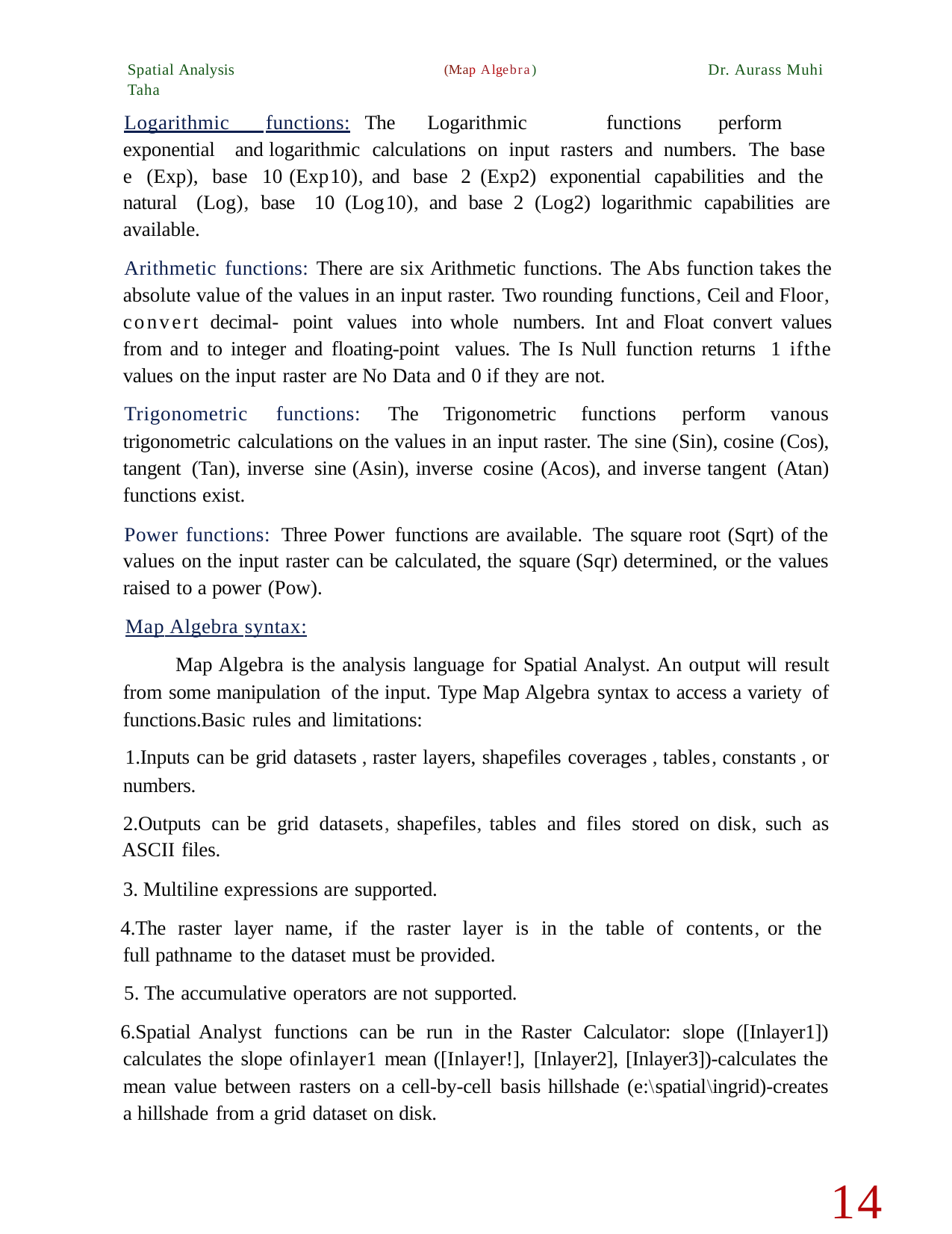

Spatial Analysis                                                 (M:ap Algebra)                                    Dr. Aurass Muhi Taha

Logarithmic   functions:	The   Logarithmic	functions	perform	exponential	and logarithmic  calculations  on  input  rasters  and  numbers.  The  base  e  (Exp),  base  10 (Exp10), and  base  2 (Exp2)  exponential  capabilities  and  the  natural  (Log), base  10 (Log10), and base 2 (Log2) logarithmic capabilities are available.

Arithmetic functions: There are six Arithmetic functions. The Abs function takes the absolute value of the values in an input raster. Two rounding functions, Ceil and Floor, convert decimal-  point  values  into whole  numbers. Int and Float convert values from and to integer and floating-point  values. The Is Null function returns  1 ifthe values on the input raster are No Data and 0 if they are not.

Trigonometric     functions:     The     Trigonometric     functions     perform     vanous trigonometric calculations on the values in an input raster. The sine (Sin), cosine (Cos), tangent  (Tan), inverse  sine (Asin), inverse  cosine (Acos), and inverse tangent  (Atan) functions exist.

Power functions:  Three Power  functions are available.  The square root (Sqrt) of the values on the input raster can be calculated, the square (Sqr) determined, or the values raised to a power (Pow).

Map Algebra syntax:

Map Algebra is the analysis language for Spatial Analyst. An output will result from some manipulation  of the input. Type Map Algebra syntax to access a variety  of functions.Basic rules and limitations:

Inputs can be grid datasets , raster layers, shapefiles coverages , tables, constants , or numbers.

Outputs  can be  grid  datasets, shapefiles, tables  and  files  stored  on disk, such  as ASCII files.

Multiline expressions are supported.

The  raster  layer  name,  if  the  raster  layer  is  in  the  table  of  contents, or  the  full pathname to the dataset must be provided.

The accumulative operators are not supported.

Spatial Analyst  functions  can be  run  in the Raster  Calculator:  slope  ([Inlayer1])­ calculates the slope ofinlayer1 mean ([Inlayer!], [Inlayer2], [Inlayer3])-calculates the mean value between rasters on a cell-by-cell basis hillshade (e:\spatial\ingrid)-creates a hillshade from a grid dataset on disk.

14